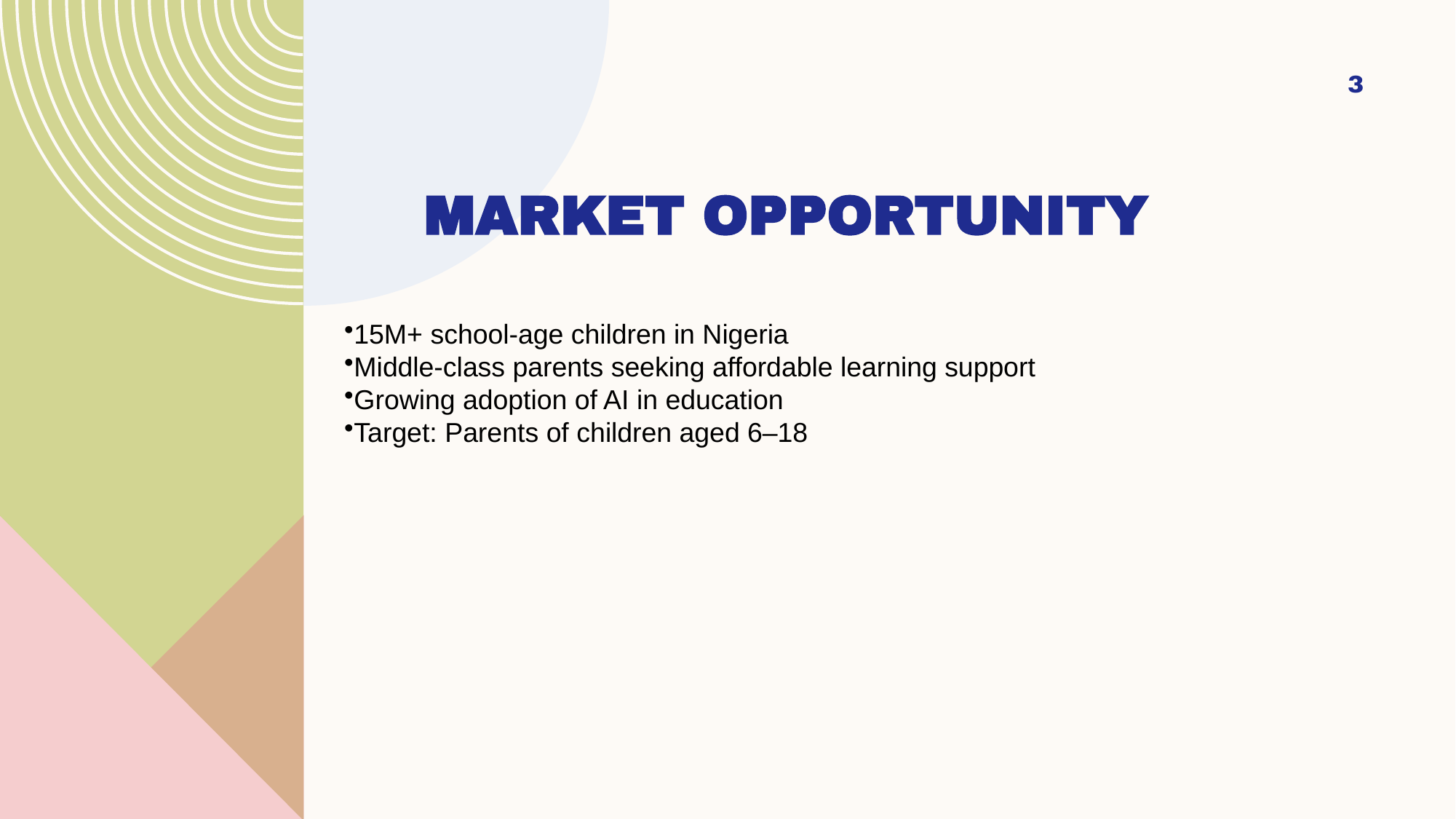

3
# Market Opportunity
15M+ school-age children in Nigeria
Middle-class parents seeking affordable learning support
Growing adoption of AI in education
Target: Parents of children aged 6–18